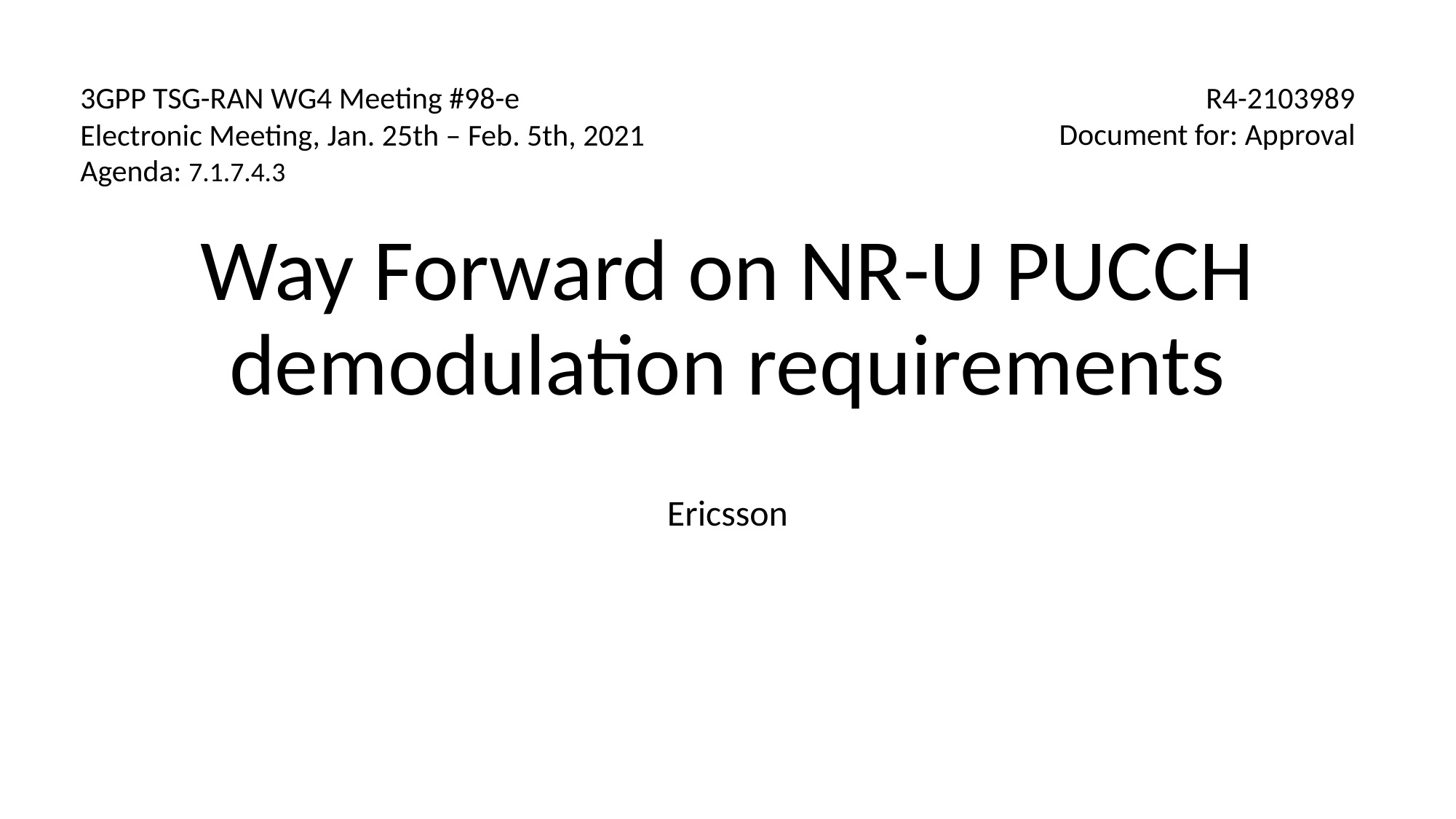

3GPP TSG-RAN WG4 Meeting #98-e
Electronic Meeting, Jan. 25th – Feb. 5th, 2021
Agenda: 7.1.7.4.3
R4-2103989
Document for: Approval
# Way Forward on NR-U PUCCH demodulation requirements

Ericsson